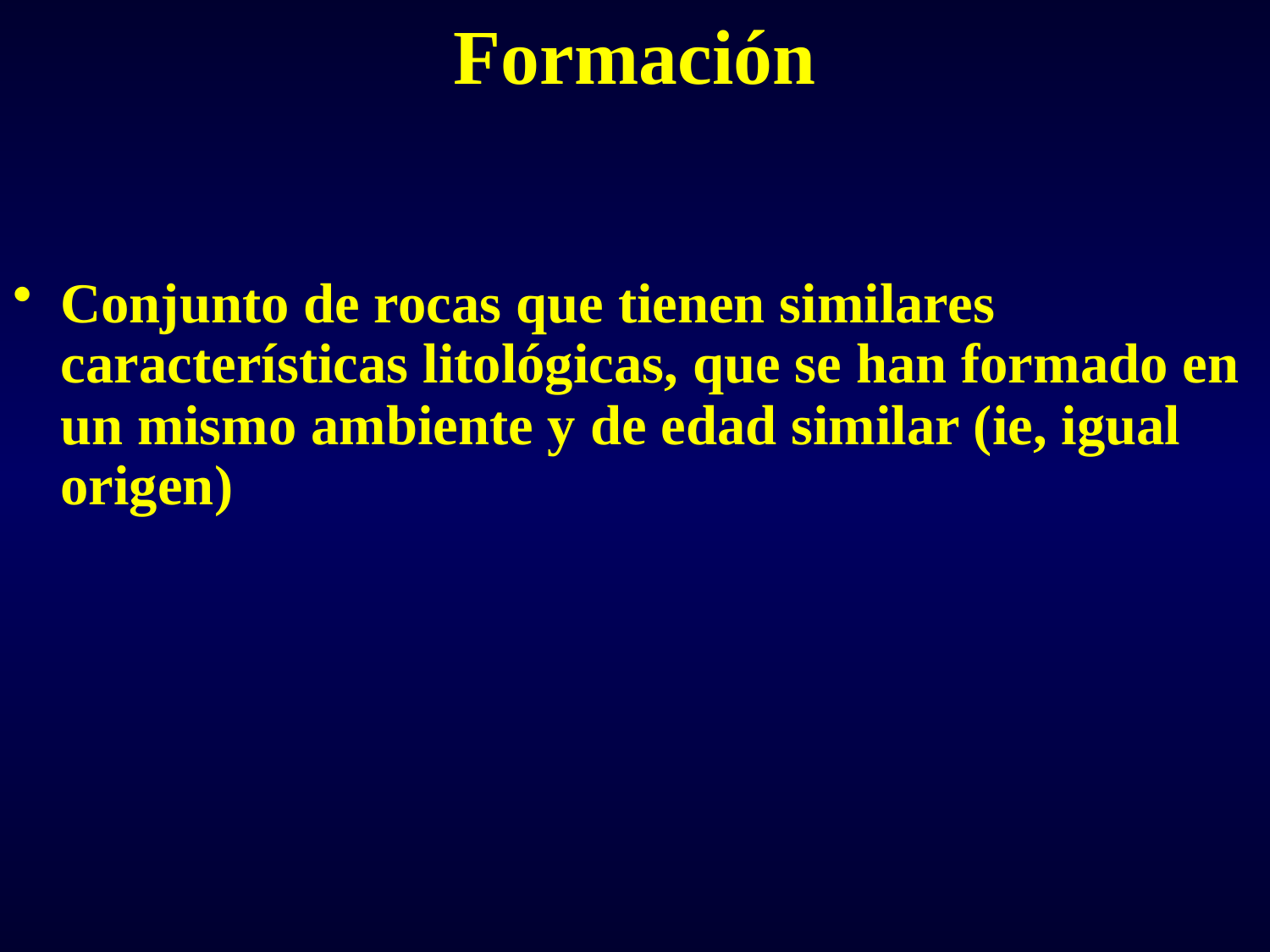

# Formación

Conjunto de rocas que tienen similares características litológicas, que se han formado en un mismo ambiente y de edad similar (ie, igual origen)